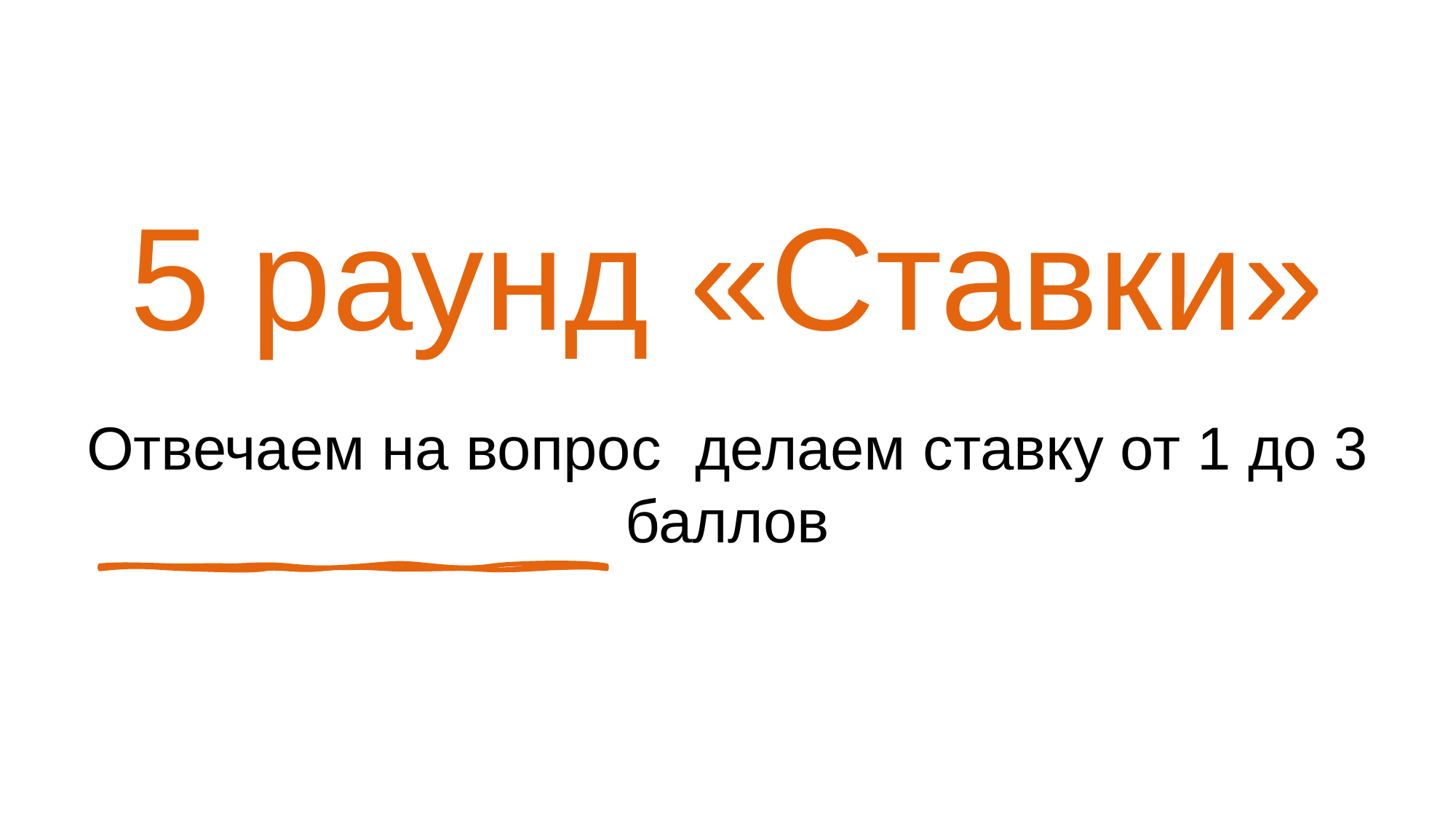

# 5 раунд «Ставки»
Отвечаем на вопрос  делаем ставку от 1 до 3 баллов